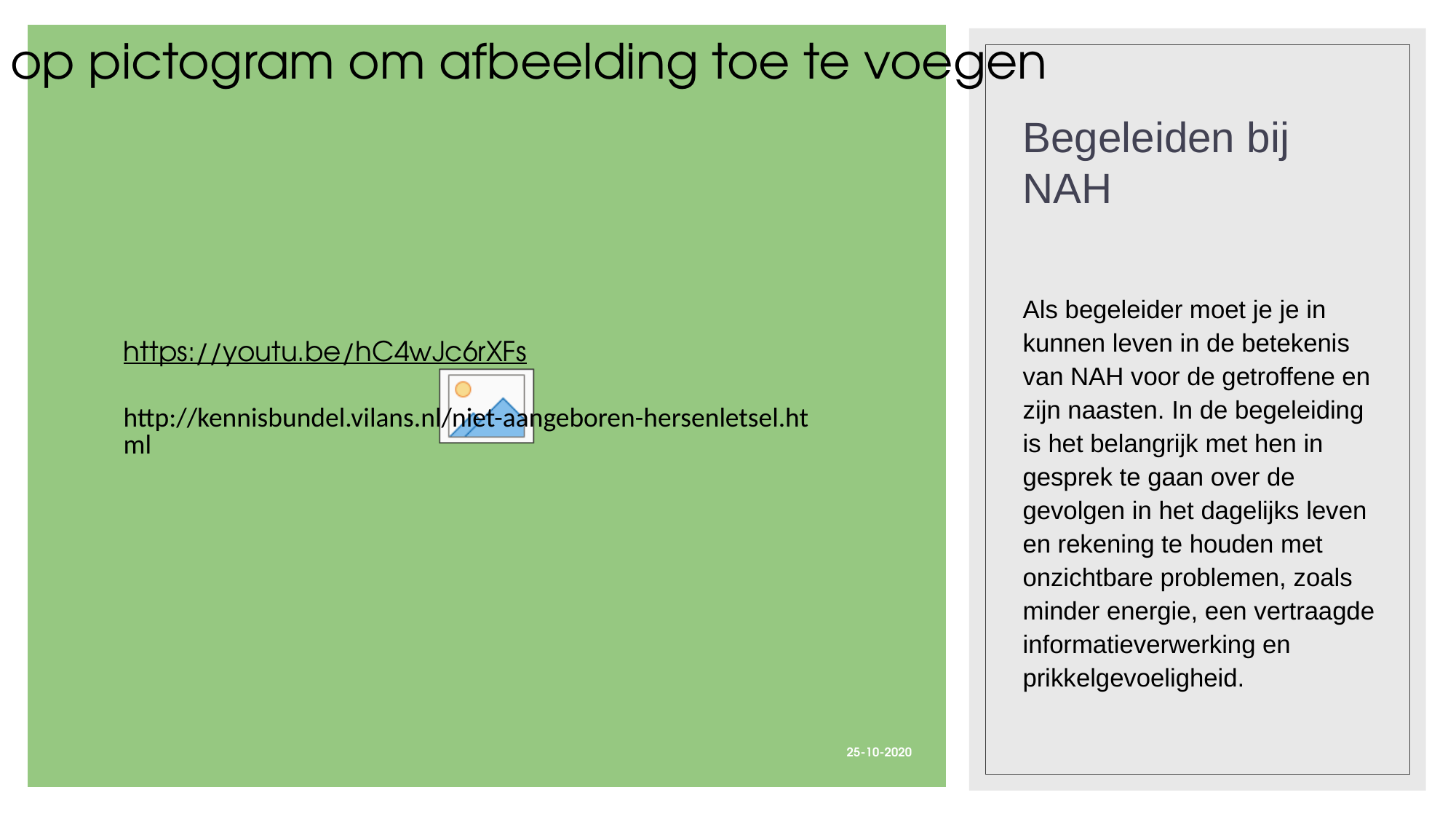

# Begeleiden bij NAH
Als begeleider moet je je in kunnen leven in de betekenis van NAH voor de getroffene en zijn naasten. In de begeleiding is het belangrijk met hen in gesprek te gaan over de gevolgen in het dagelijks leven en rekening te houden met onzichtbare problemen, zoals minder energie, een vertraagde informatieverwerking en prikkelgevoeligheid.
https://youtu.be/hC4wJc6rXFs

http://kennisbundel.vilans.nl/niet-aangeboren-hersenletsel.html
25-10-2020